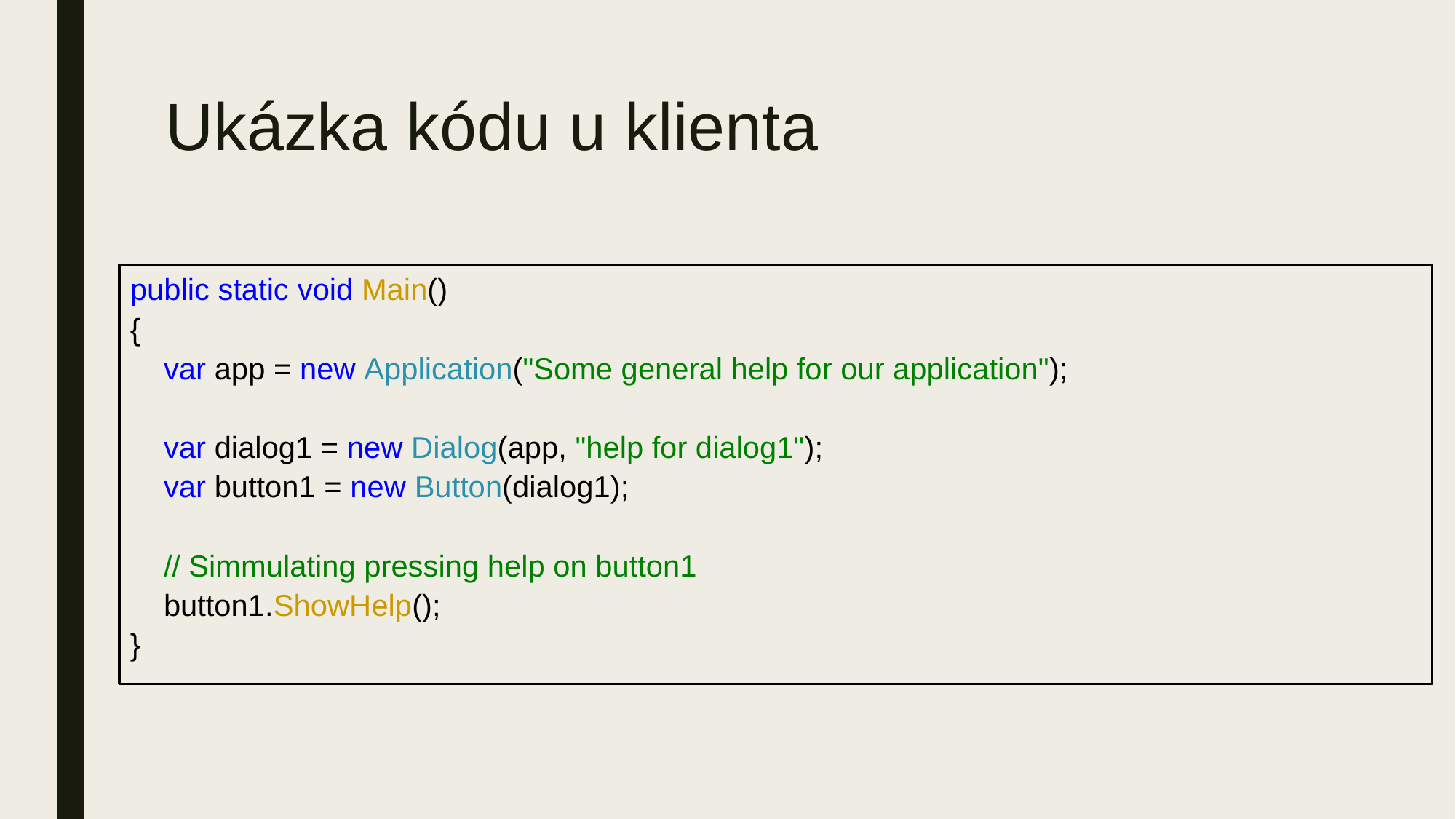

# Ukázka kódu u klienta
public static void Main()
{
    var app = new Application("Some general help for our application");

    var dialog1 = new Dialog(app, "help for dialog1");
    var button1 = new Button(dialog1);

    // Simmulating pressing help on button1
    button1.ShowHelp();
}